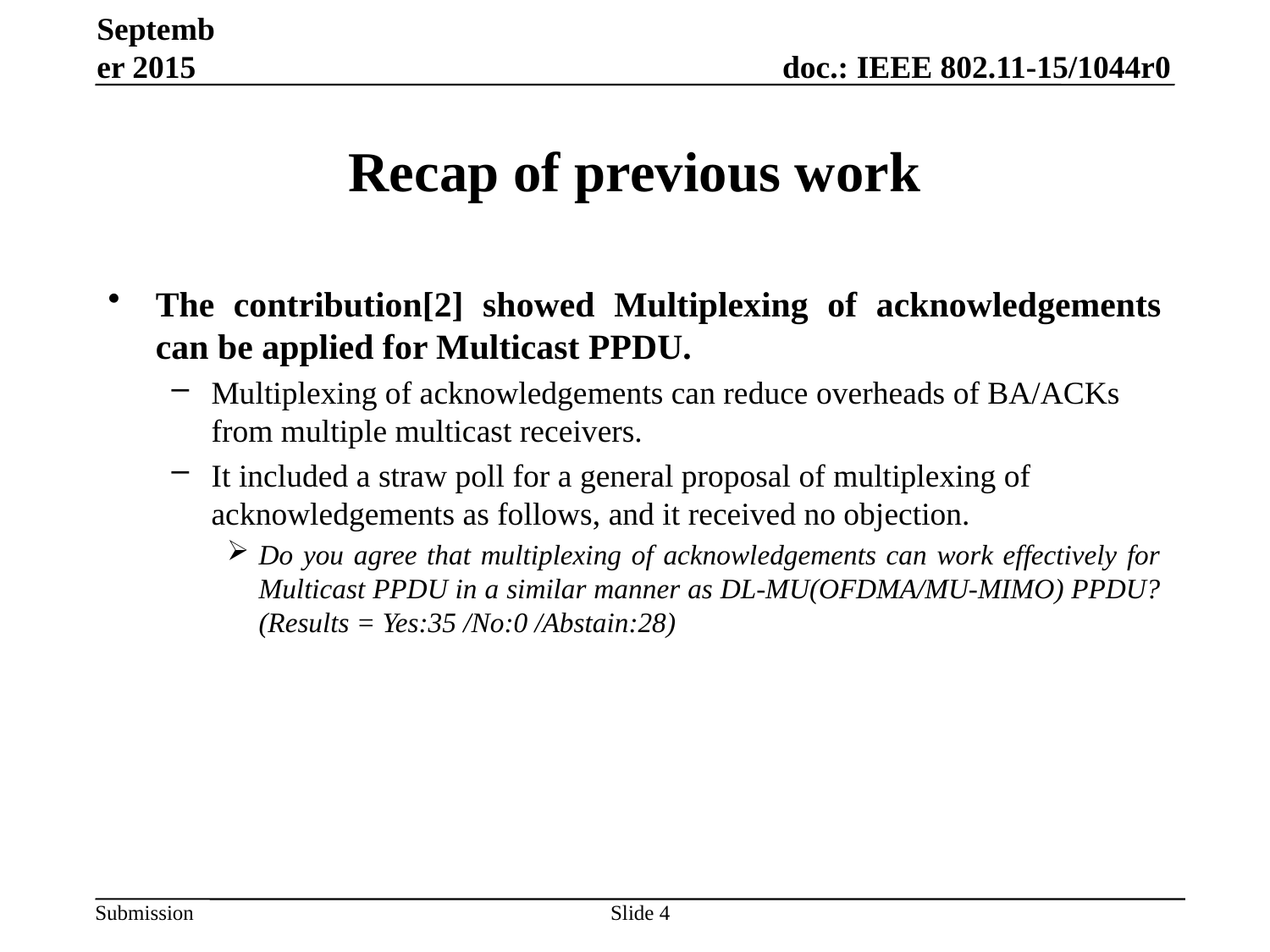

September 2015
# Recap of previous work
The contribution[2] showed Multiplexing of acknowledgements can be applied for Multicast PPDU.
Multiplexing of acknowledgements can reduce overheads of BA/ACKs from multiple multicast receivers.
It included a straw poll for a general proposal of multiplexing of acknowledgements as follows, and it received no objection.
Do you agree that multiplexing of acknowledgements can work effectively for Multicast PPDU in a similar manner as DL-MU(OFDMA/MU-MIMO) PPDU? (Results = Yes:35 /No:0 /Abstain:28)

Slide 4
Yusuke Tanaka, Sony Corporation